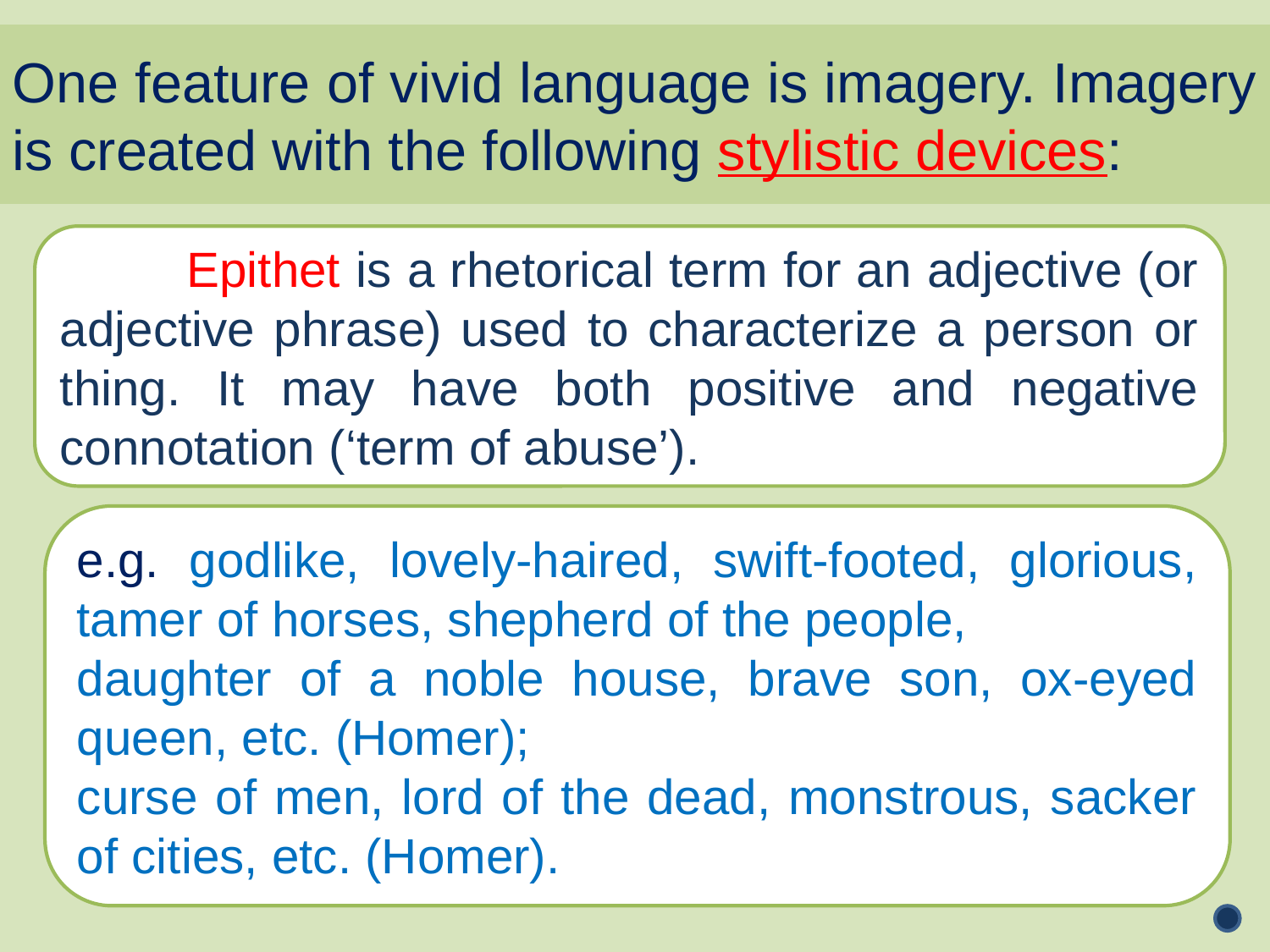

One feature of vivid language is imagery. Imagery is created with the following stylistic devices:
	Epithet is a rhetorical term for an adjective (or adjective phrase) used to characterize a person or thing. It may have both positive and negative connotation (‘term of abuse’).
e.g. godlike, lovely-haired, swift-footed, glorious, tamer of horses, shepherd of the people,
daughter of a noble house, brave son, ox-eyed queen, etc. (Homer);
curse of men, lord of the dead, monstrous, sacker of cities, etc. (Homer).